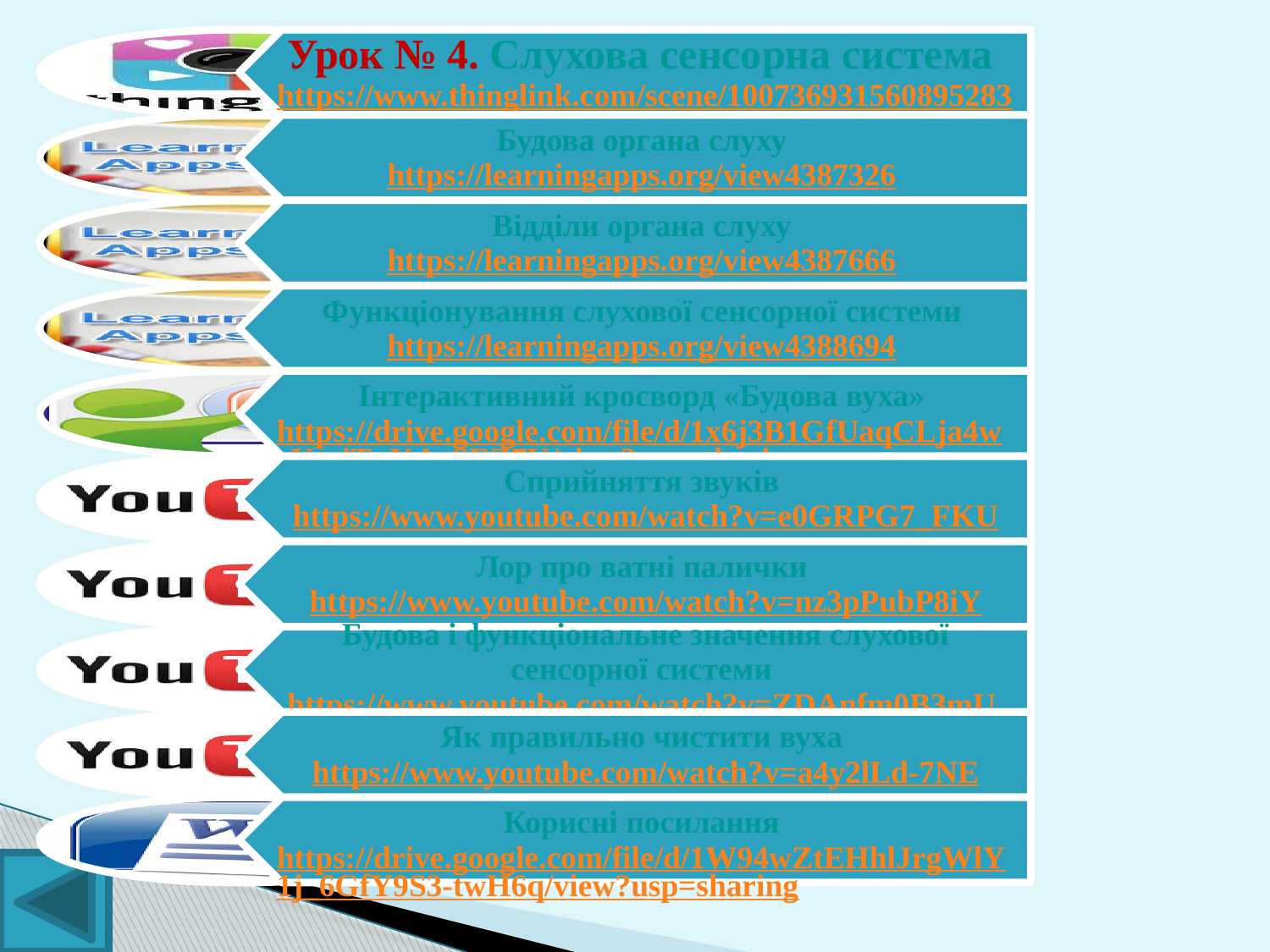

Урок № 4. Слухова сенсорна система https://www.thinglink.com/scene/1007369315608952834
Сприйняття звуків https://www.youtube.com/watch?v=e0GRPG7_FKU
Лор про ватні палички https://www.youtube.com/watch?v=nz3pPubP8iY
Будова і функціональне значення слухової сенсорної системи https://www.youtube.com/watch?v=ZDAnfm0B3mU
Як правильно чистити вуха https://www.youtube.com/watch?v=a4y2lLd-7NE
Корисні посилання https://drive.google.com/file/d/1W94wZtEHhlJrgWlY1j_6GfY9S3-twH6q/view?usp=sharing
Будова органа слуху https://learningapps.org/view4387326
Інтерактивний кросворд «Будова вуха» https://drive.google.com/file/d/1x6j3B1GfUaqCLja4weKtejTpKAcSEZ7U/view?usp=sharing
Відділи органа слуху https://learningapps.org/view4387666
Функціонування слухової сенсорної системи https://learningapps.org/view4388694